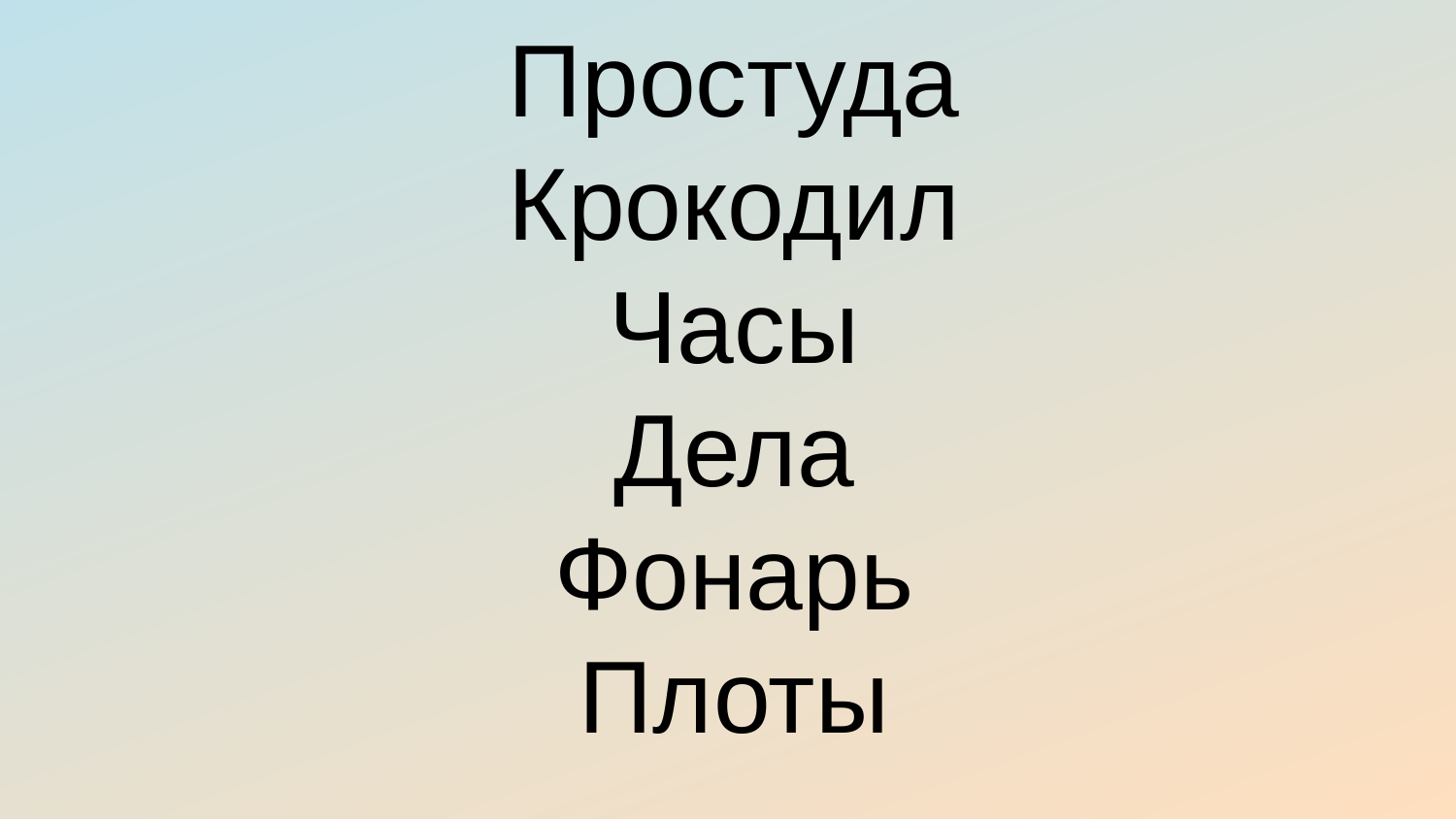

Простуда
Крокодил
Часы
Дела
Фонарь
Плоты

#